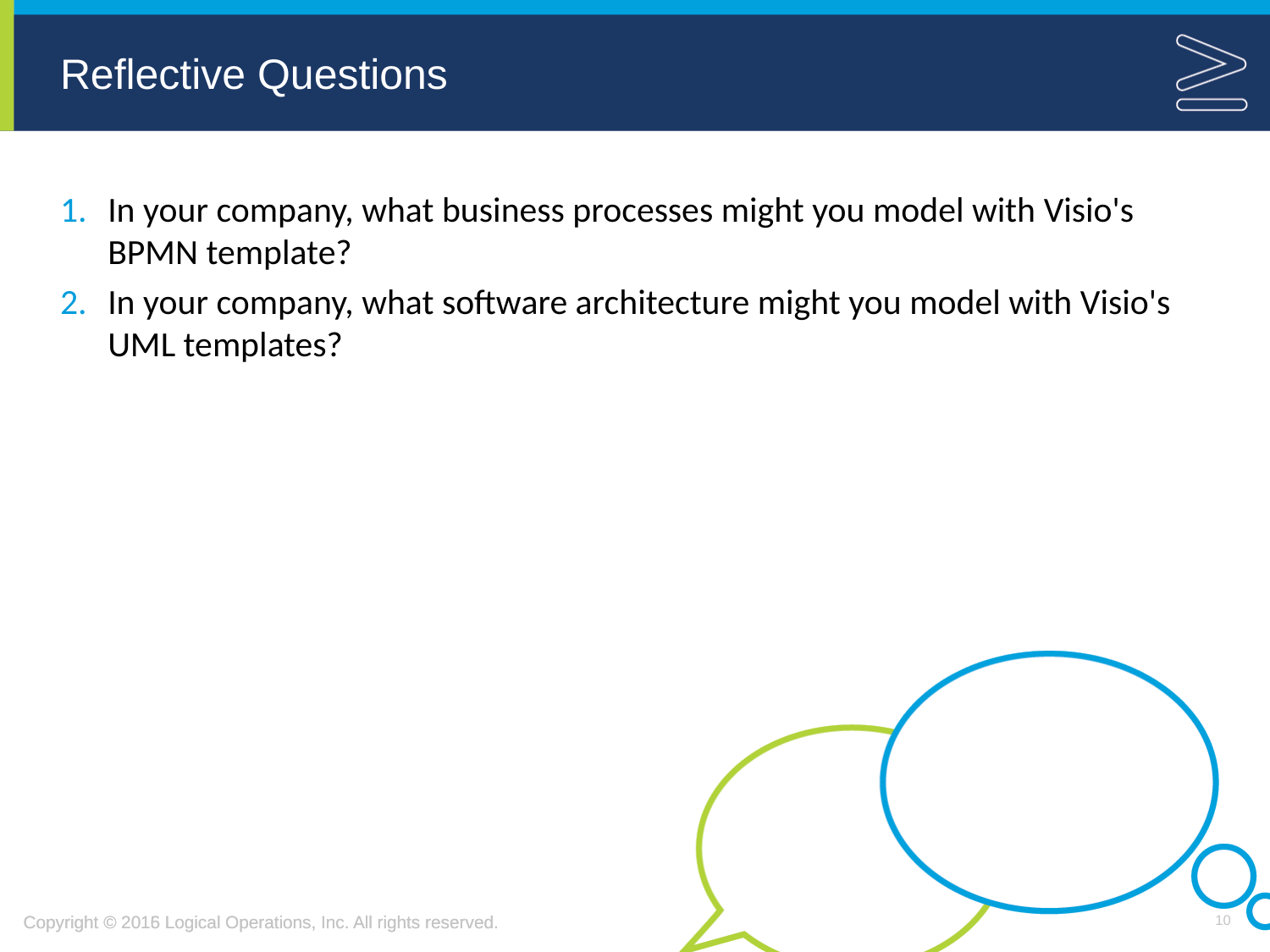

# Reflective Questions
In your company, what business processes might you model with Visio's BPMN template?
In your company, what software architecture might you model with Visio's UML templates?
10